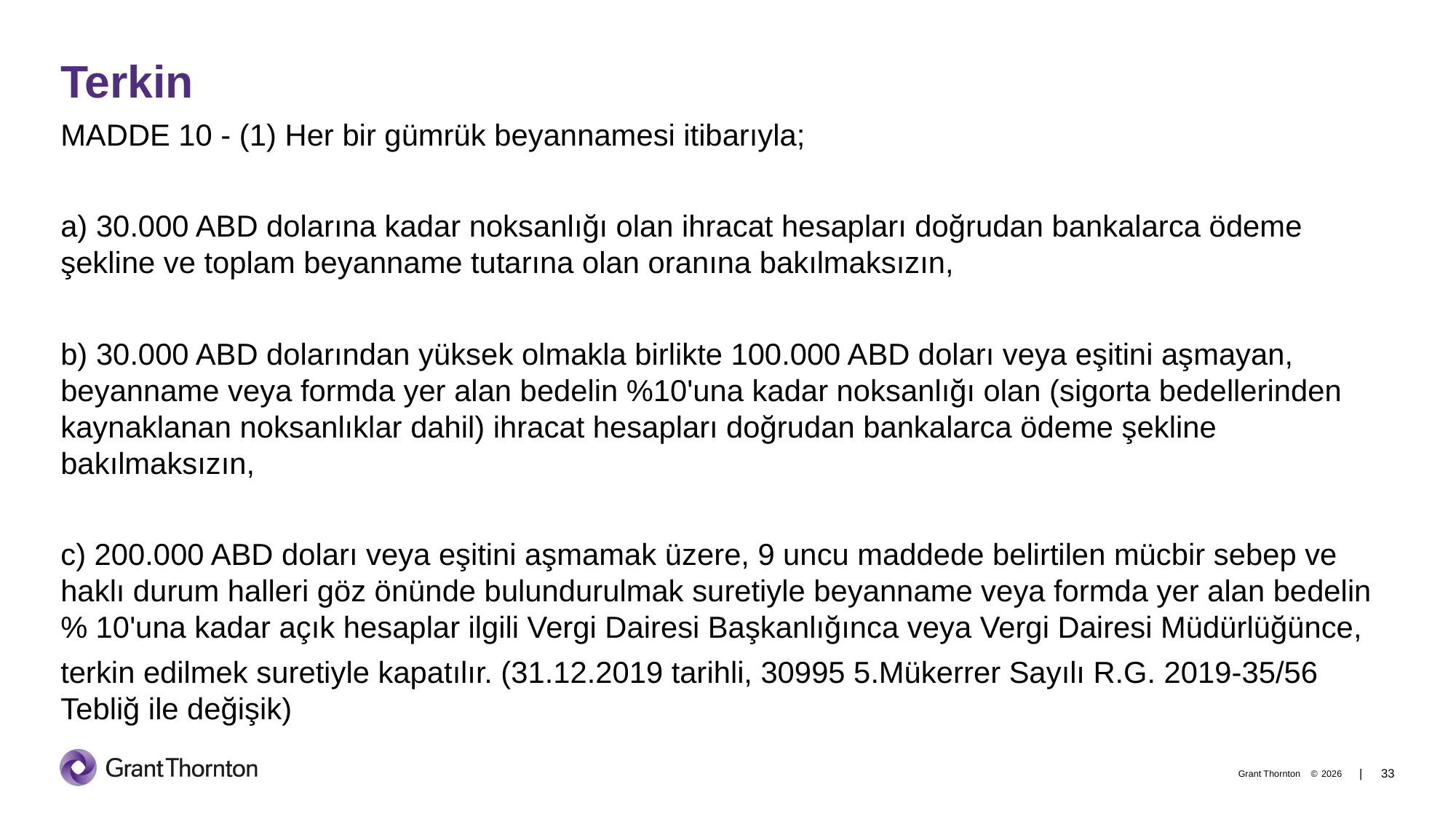

# Terkin
MADDE 10 - (1) Her bir gümrük beyannamesi itibarıyla;

a) 30.000 ABD dolarına kadar noksanlığı olan ihracat hesapları doğrudan bankalarca ödeme şekline ve toplam beyanname tutarına olan oranına bakılmaksızın,

b) 30.000 ABD dolarından yüksek olmakla birlikte 100.000 ABD doları veya eşitini aşmayan, beyanname veya formda yer alan bedelin %10'una kadar noksanlığı olan (sigorta bedellerinden kaynaklanan noksanlıklar dahil) ihracat hesapları doğrudan bankalarca ödeme şekline bakılmaksızın,

c) 200.000 ABD doları veya eşitini aşmamak üzere, 9 uncu maddede belirtilen mücbir sebep ve haklı durum halleri göz önünde bulundurulmak suretiyle beyanname veya formda yer alan bedelin % 10'una kadar açık hesaplar ilgili Vergi Dairesi Başkanlığınca veya Vergi Dairesi Müdürlüğünce,
terkin edilmek suretiyle kapatılır. (31.12.2019 tarihli, 30995 5.Mükerrer Sayılı R.G. 2019-35/56 Tebliğ ile değişik)
33